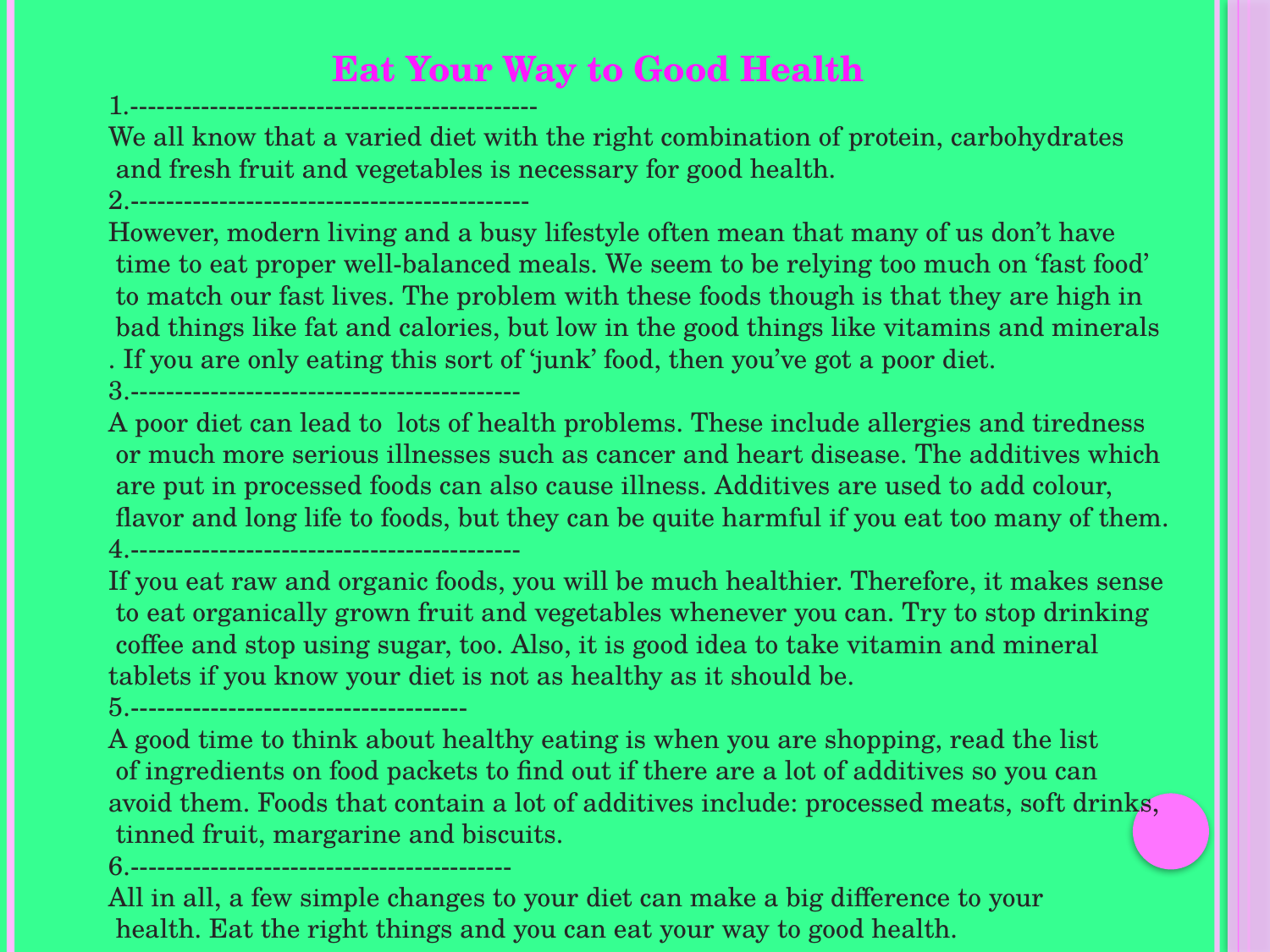

Eat Your Way to Good Health
1.----------------------------------------------
We all know that a varied diet with the right combination of protein, carbohydrates
 and fresh fruit and vegetables is necessary for good health.
2.---------------------------------------------
However, modern living and a busy lifestyle often mean that many of us don’t have
 time to eat proper well-balanced meals. We seem to be relying too much on ‘fast food’
 to match our fast lives. The problem with these foods though is that they are high in
 bad things like fat and calories, but low in the good things like vitamins and minerals
. If you are only eating this sort of ‘junk’ food, then you’ve got a poor diet.
3.--------------------------------------------
A poor diet can lead to  lots of health problems. These include allergies and tiredness
 or much more serious illnesses such as cancer and heart disease. The additives which
 are put in processed foods can also cause illness. Additives are used to add colour,
 flavor and long life to foods, but they can be quite harmful if you eat too many of them.
4.--------------------------------------------
If you eat raw and organic foods, you will be much healthier. Therefore, it makes sense
 to eat organically grown fruit and vegetables whenever you can. Try to stop drinking
 coffee and stop using sugar, too. Also, it is good idea to take vitamin and mineral
tablets if you know your diet is not as healthy as it should be.
5.--------------------------------------
A good time to think about healthy eating is when you are shopping, read the list
 of ingredients on food packets to find out if there are a lot of additives so you can
avoid them. Foods that contain a lot of additives include: processed meats, soft drinks,
 tinned fruit, margarine and biscuits.
6.-------------------------------------------
All in all, a few simple changes to your diet can make a big difference to your
 health. Eat the right things and you can eat your way to good health.